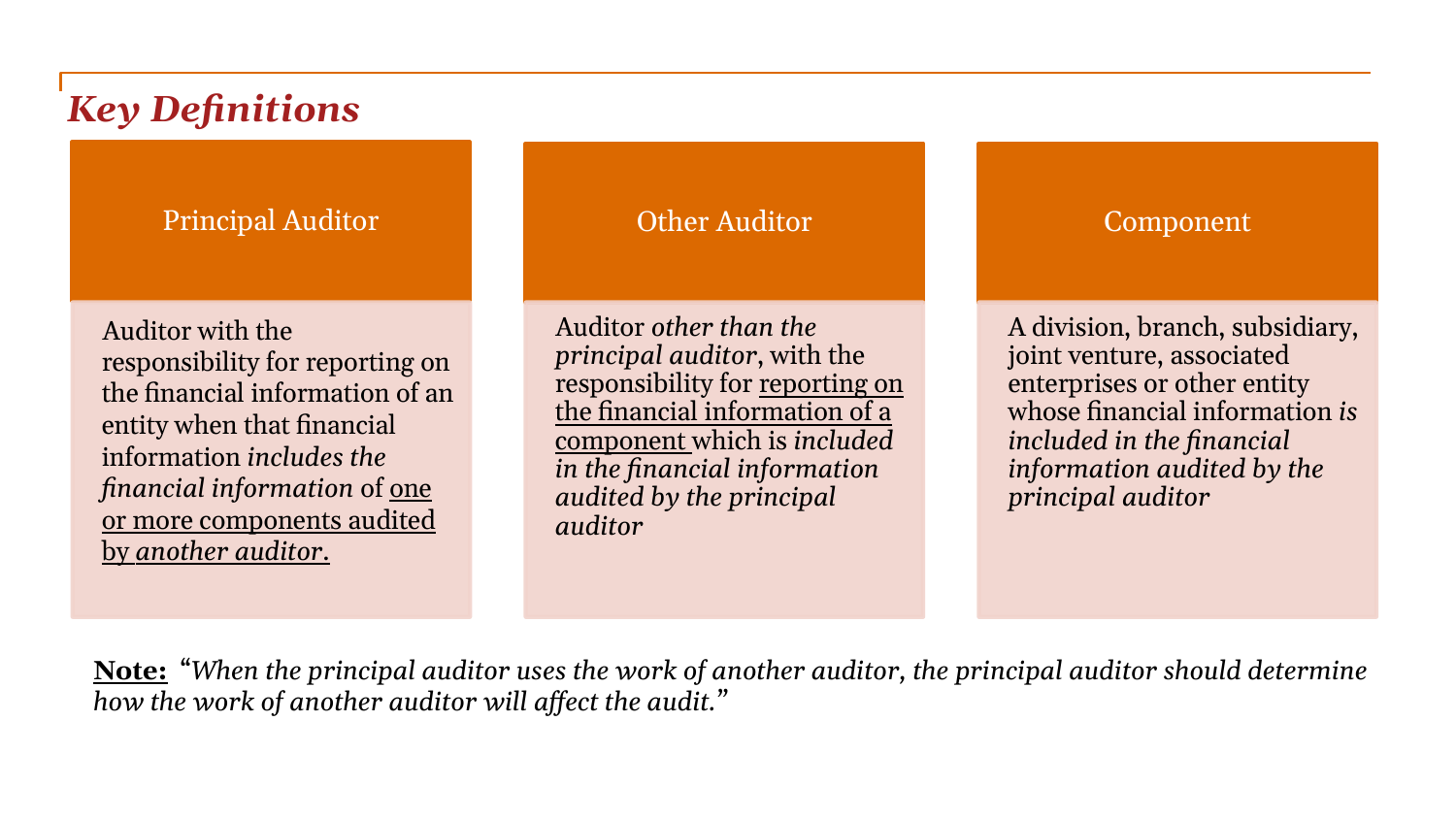

Key Definitions
Principal Auditor
   Auditor with the responsibility for reporting on the financial information of an entity when that financial information includes the financial information of one or more components audited by another auditor.
Other Auditor
   Auditor other than the principal auditor, with the responsibility for reporting on the financial information of a component which is included in the financial information audited by the principal auditor
Component
	A division, branch, subsidiary, joint venture, associated enterprises or other entity whose financial information is included in the financial information audited by the principal auditor
Note:  “When the principal auditor uses the work of another auditor, the principal auditor should determine how the work of another auditor will affect the audit.”